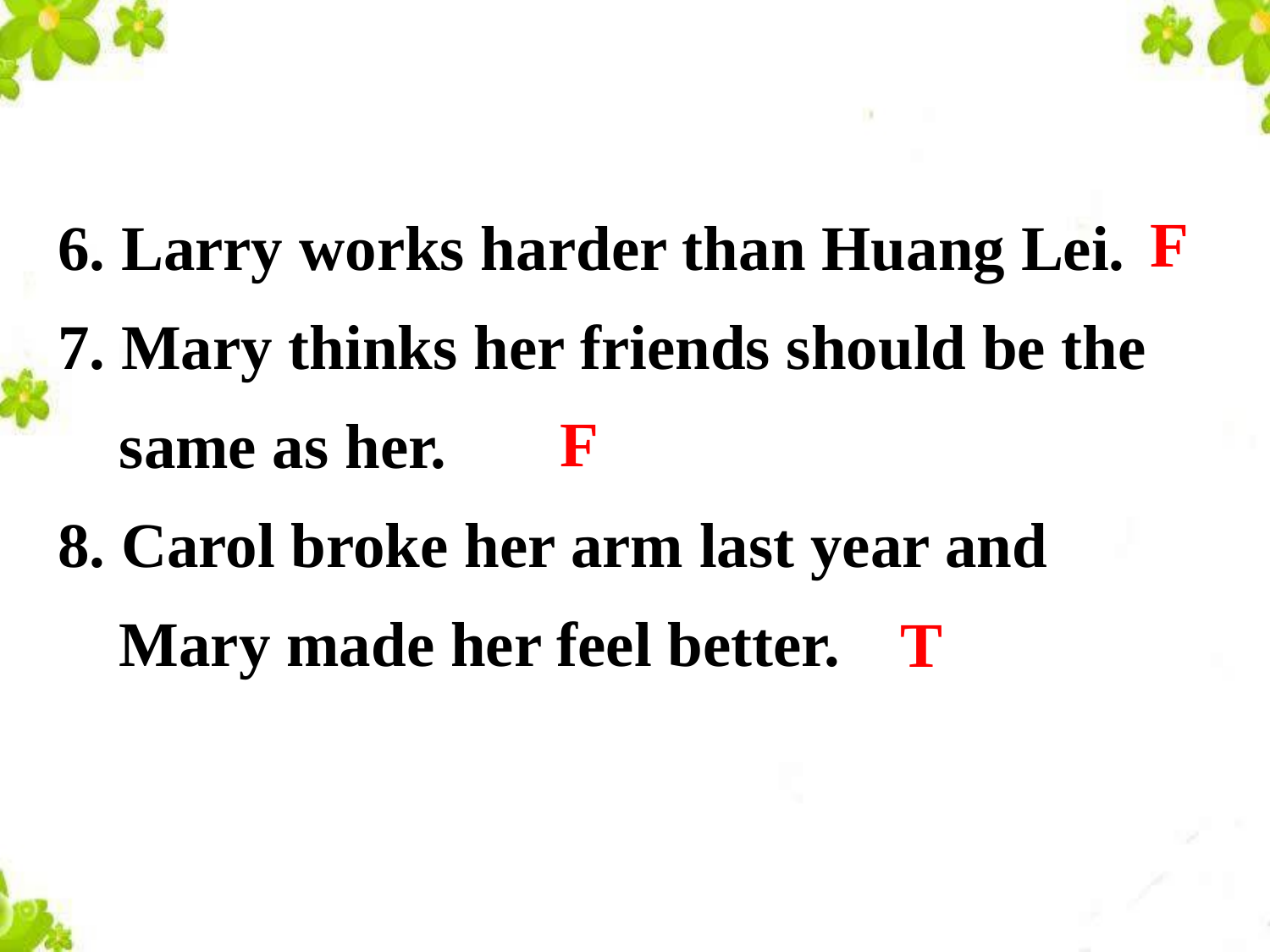

6. Larry works harder than Huang Lei.
7. Mary thinks her friends should be the same as her.
8. Carol broke her arm last year and Mary made her feel better.
F
F
T